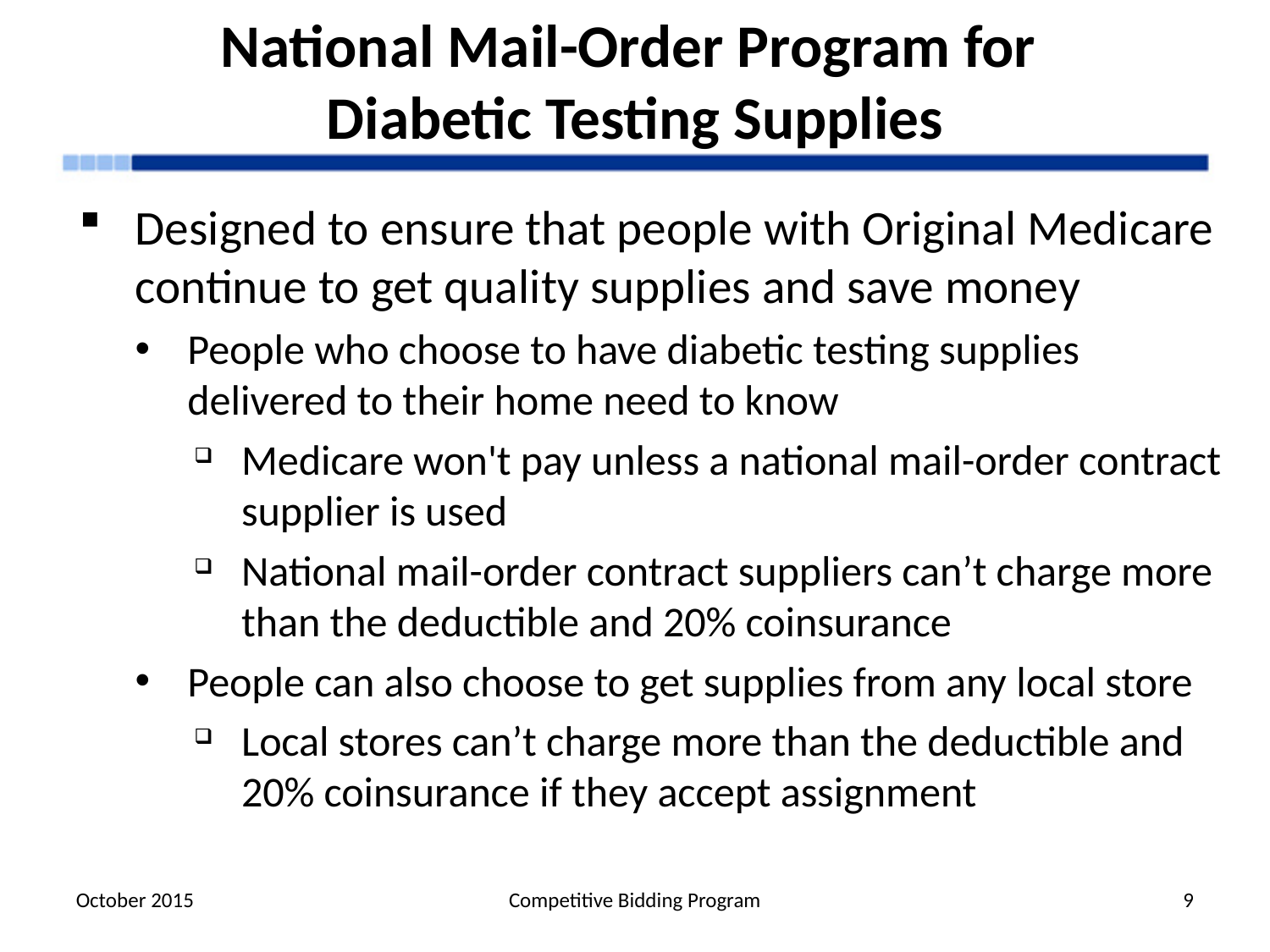

# National Mail-Order Program for Diabetic Testing Supplies
Designed to ensure that people with Original Medicare continue to get quality supplies and save money
People who choose to have diabetic testing supplies delivered to their home need to know
Medicare won't pay unless a national mail-order contract supplier is used
National mail-order contract suppliers can’t charge more than the deductible and 20% coinsurance
People can also choose to get supplies from any local store
Local stores can’t charge more than the deductible and 20% coinsurance if they accept assignment

October 2015
Competitive Bidding Program
9